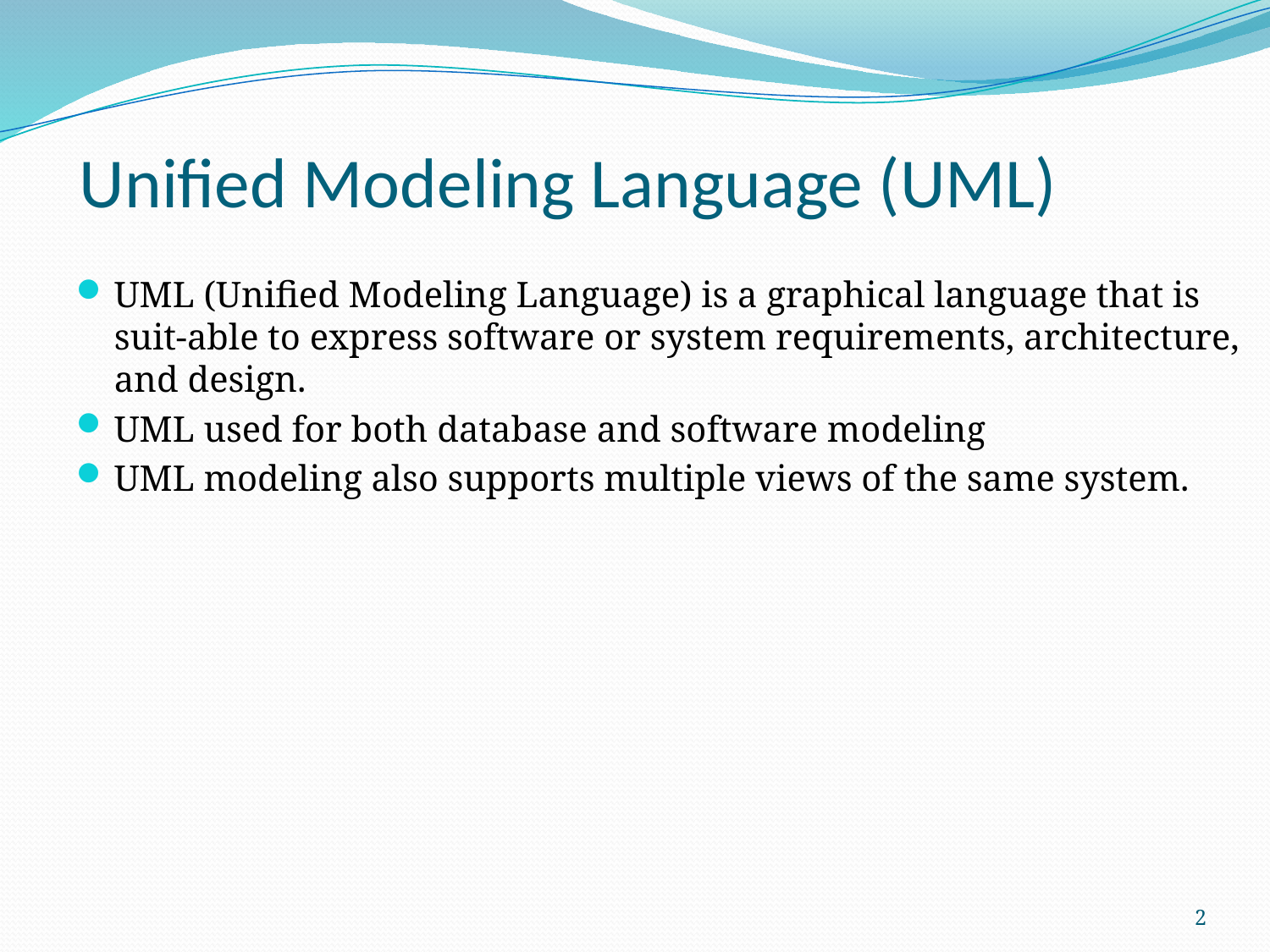

# Unified Modeling Language (UML)
UML (Unified Modeling Language) is a graphical language that is suit-able to express software or system requirements, architecture, and design.
UML used for both database and software modeling
UML modeling also supports multiple views of the same system.

2